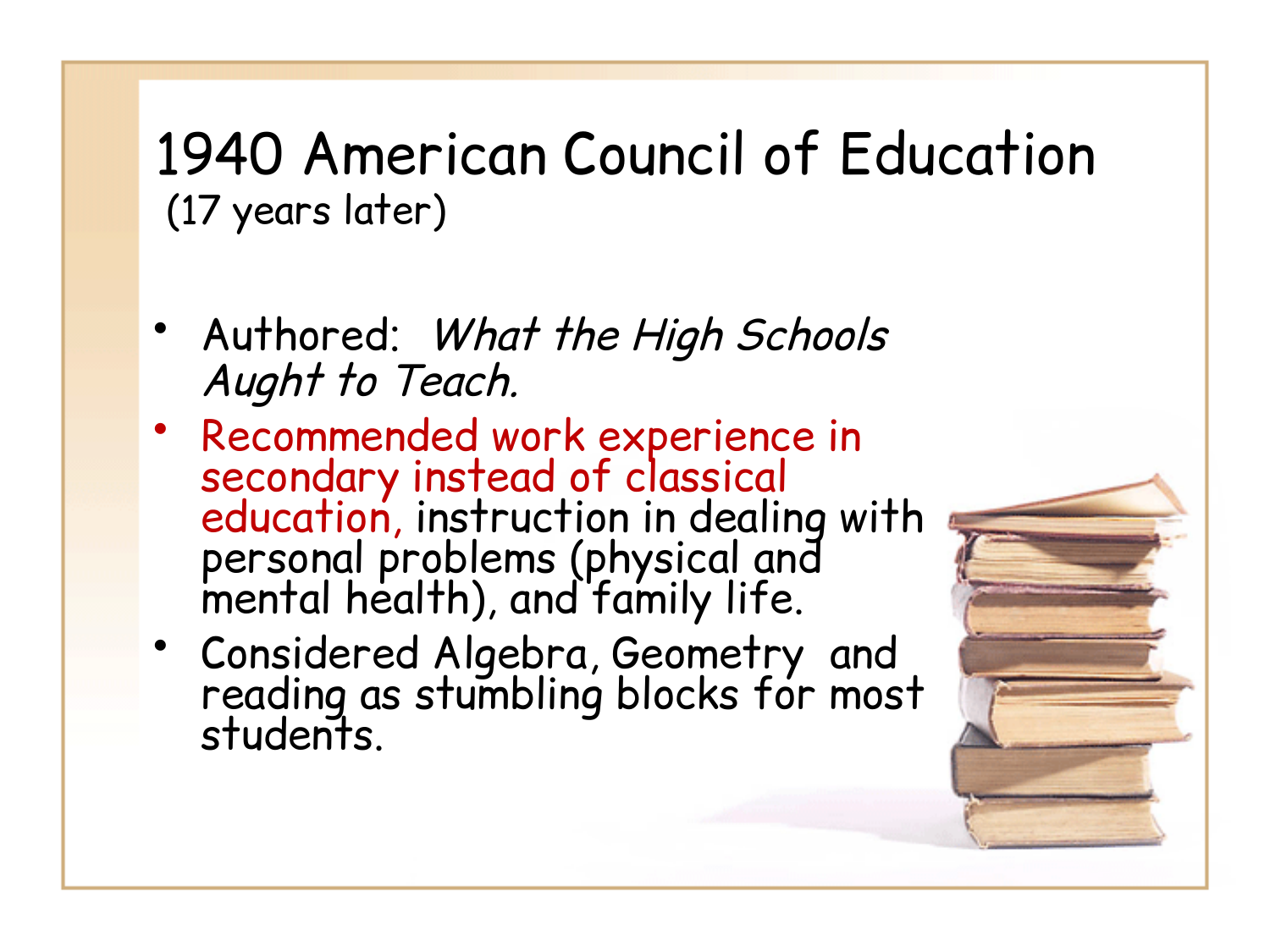

# 1940 American Council of Education (17 years later)
Authored:  What the High Schools Aught to Teach.
Recommended work experience in secondary instead of classical education, instruction in dealing with personal problems (physical and mental health), and family life.
Considered Algebra, Geometry  and reading as stumbling blocks for most students.